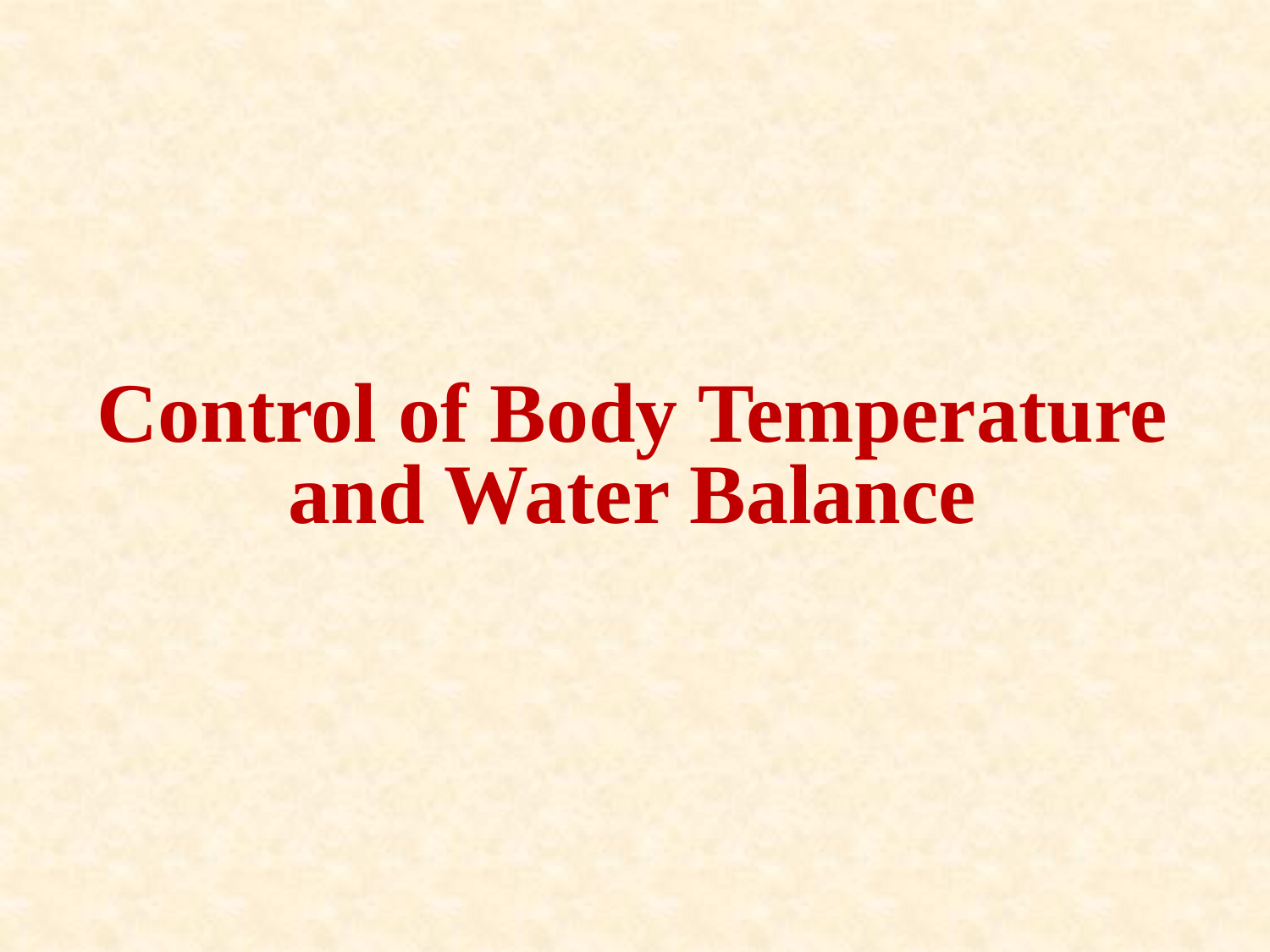

Control of Body Temperature and Water Balance